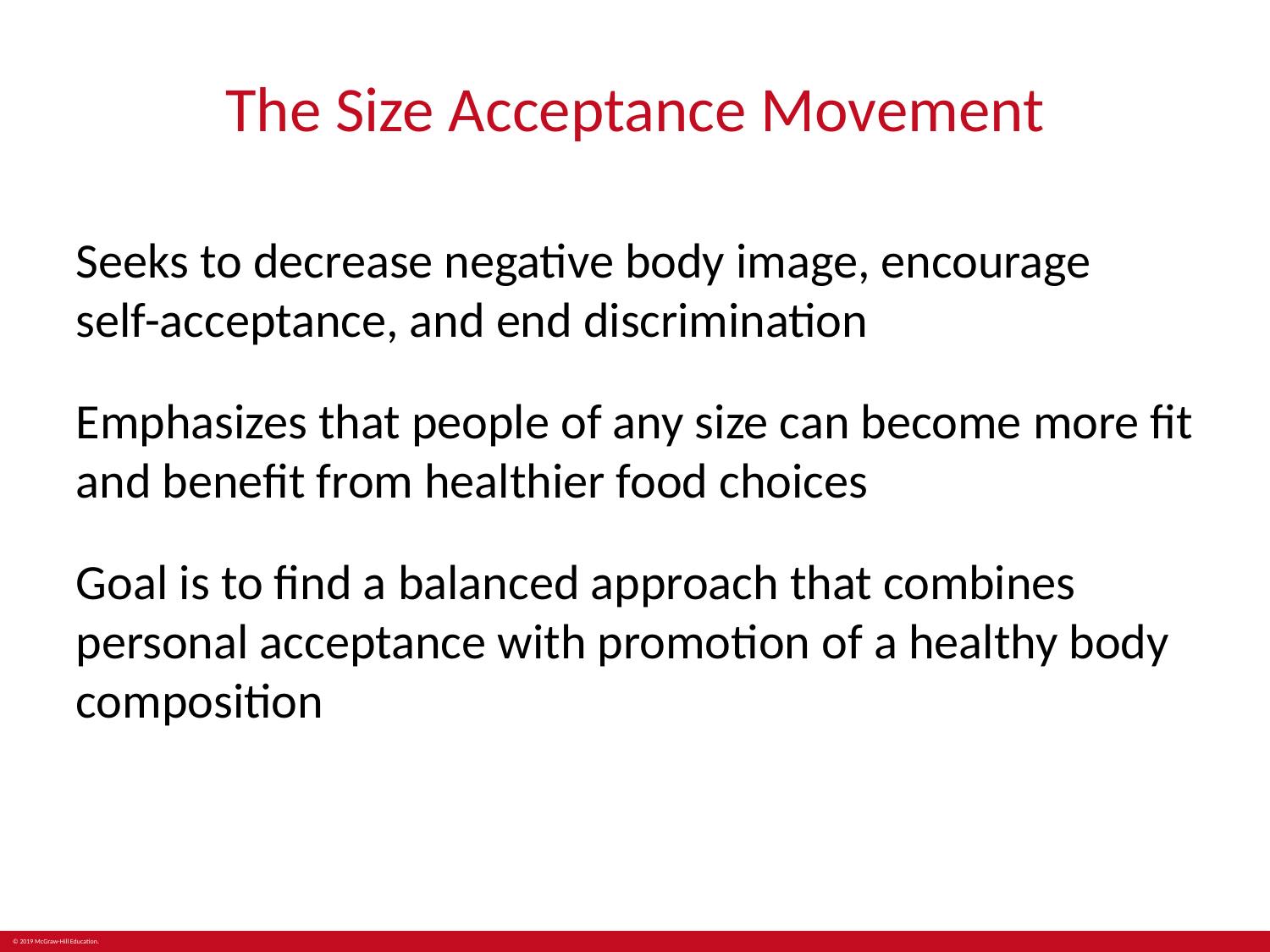

# The Size Acceptance Movement
Seeks to decrease negative body image, encourage
self-acceptance, and end discrimination
Emphasizes that people of any size can become more fit and benefit from healthier food choices
Goal is to find a balanced approach that combines personal acceptance with promotion of a healthy body composition